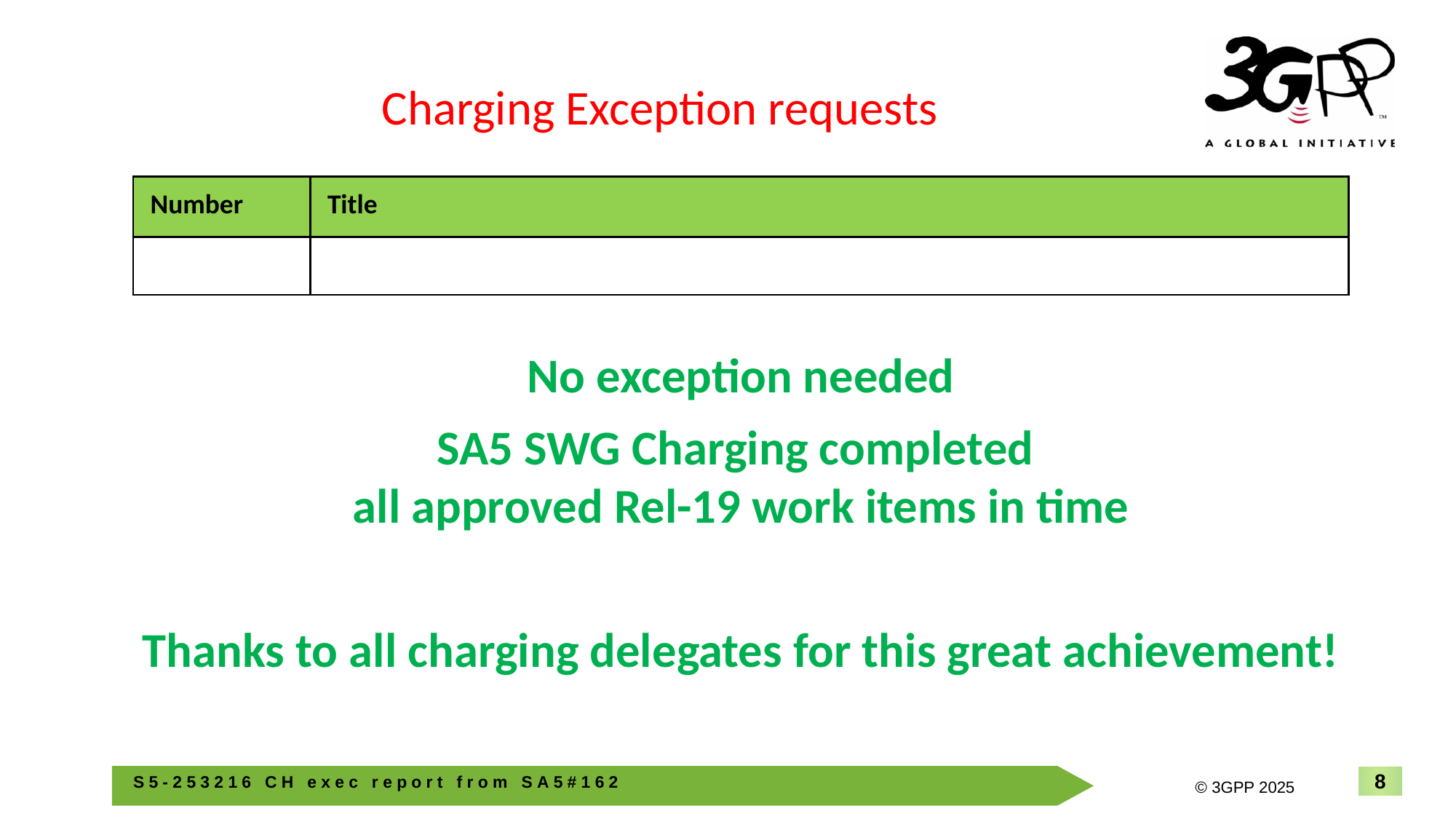

Charging Exception requests
| Number | Title |
| --- | --- |
|  |  |
No exception needed
SA5 SWG Charging completed
all approved Rel-19 work items in time

Thanks to all charging delegates for this great achievement!